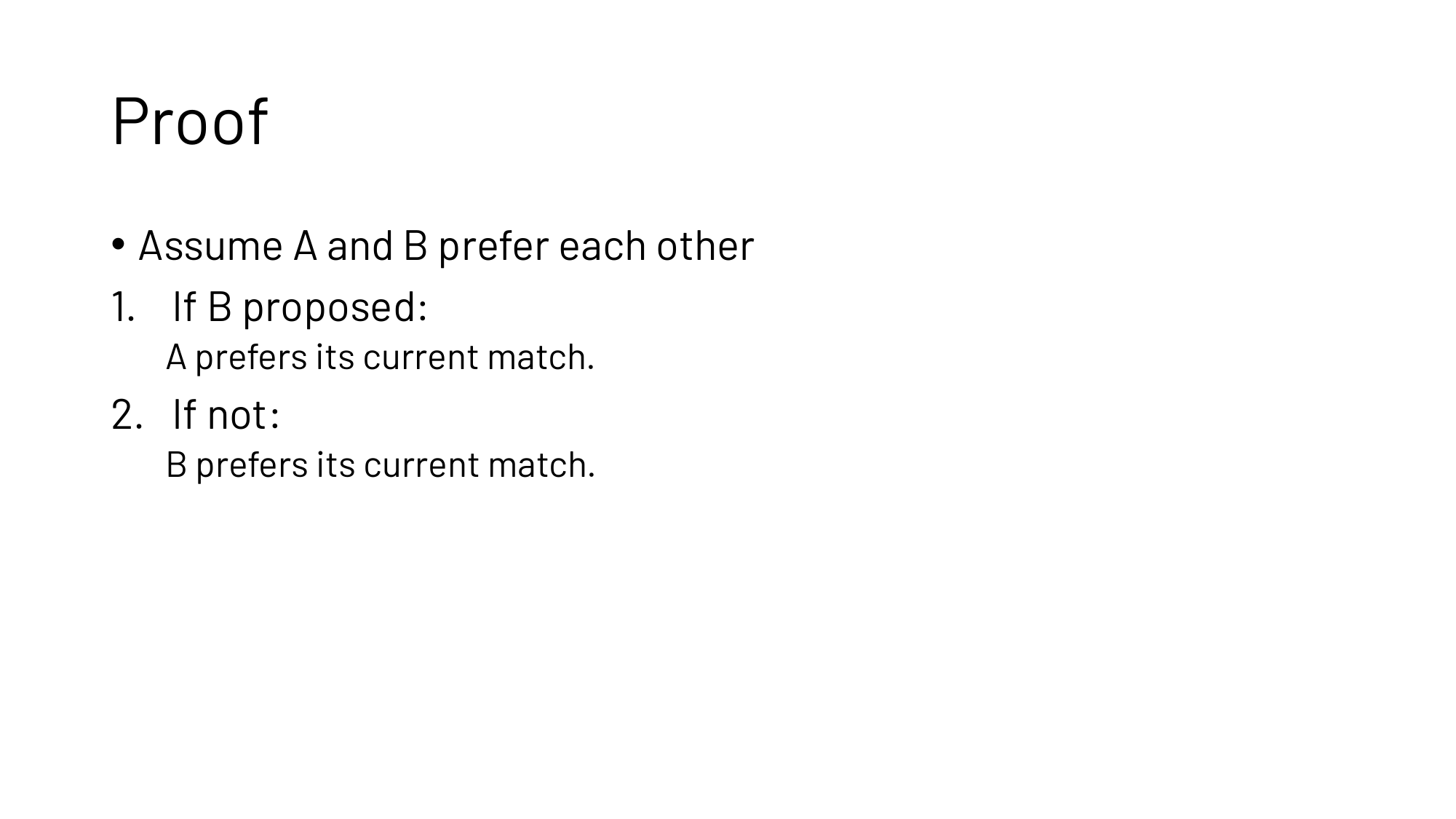

# Proof
Assume A and B prefer each other
If B proposed:
A prefers its current match.
If not:
B prefers its current match.